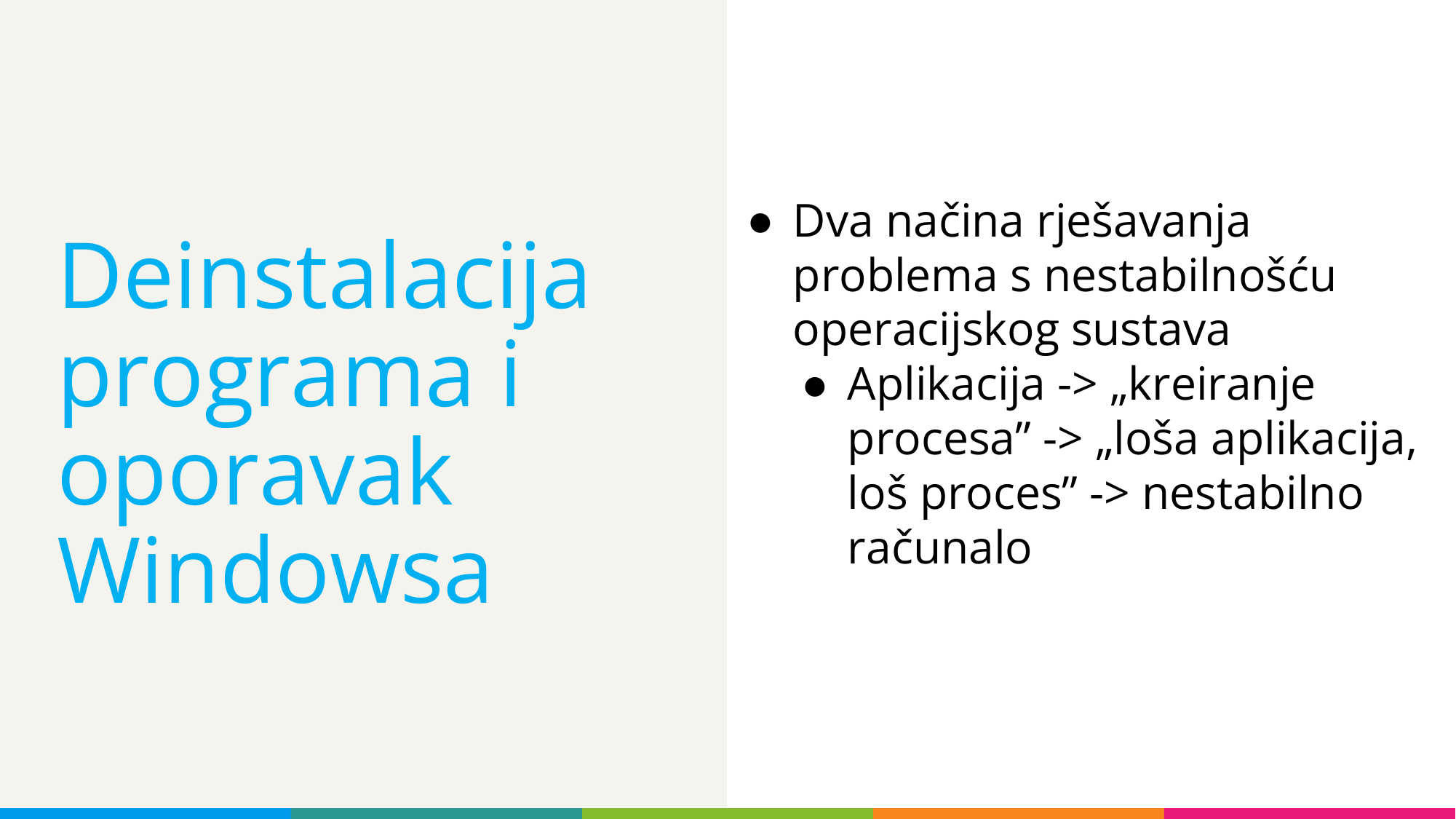

Dva načina rješavanja problema s nestabilnošću operacijskog sustava
Aplikacija -> „kreiranje procesa” -> „loša aplikacija, loš proces” -> nestabilno računalo

# Deinstalacija programa i oporavak Windowsa